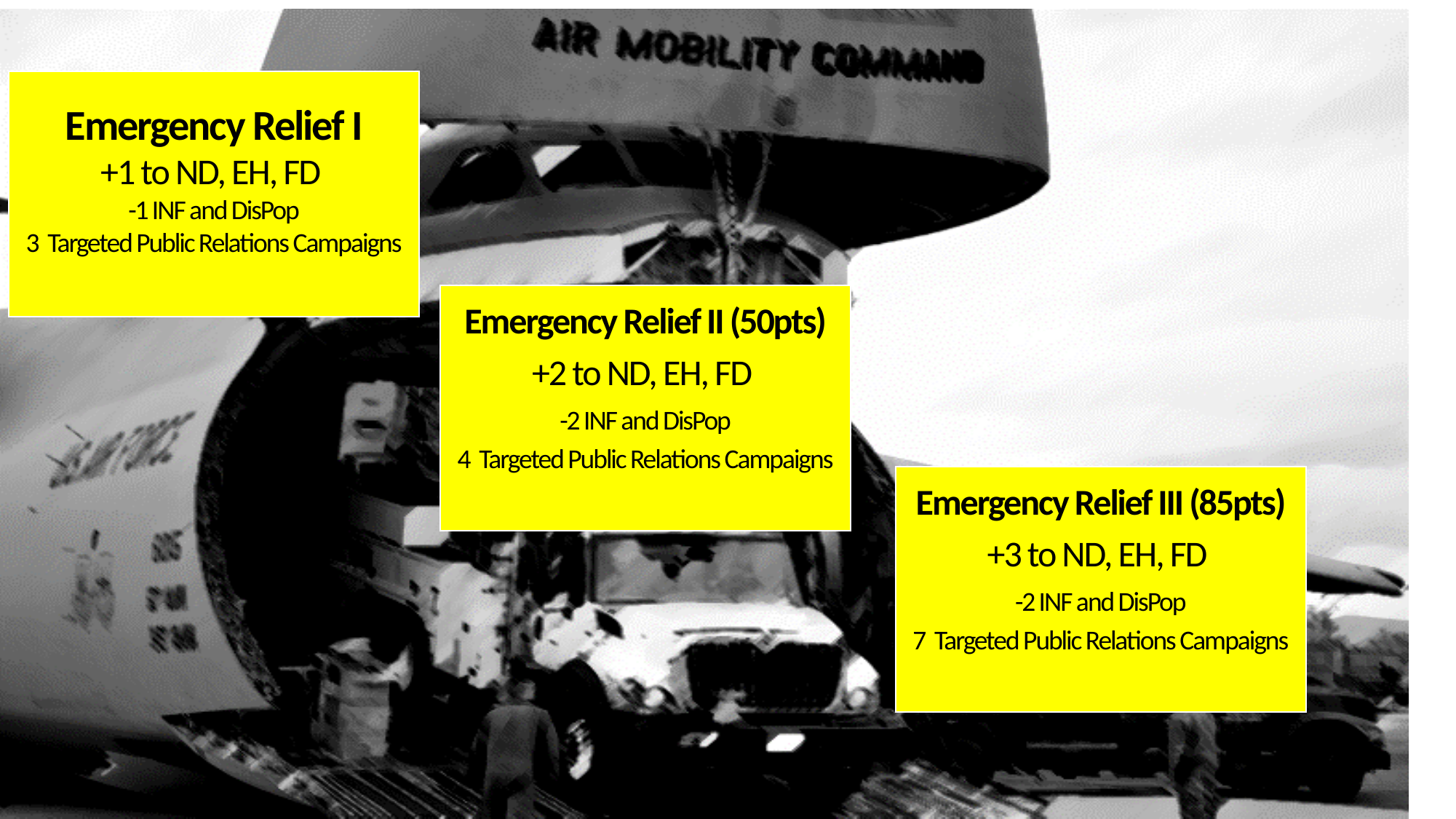

Emergency Relief I
+1 to ND, EH, FD
-1 INF and DisPop
3  Targeted Public Relations Campaigns

Emergency Relief II (50pts)
+2 to ND, EH, FD
-2 INF and DisPop
4  Targeted Public Relations Campaigns

Emergency Relief III (85pts)
+3 to ND, EH, FD
-2 INF and DisPop
7  Targeted Public Relations Campaigns

#